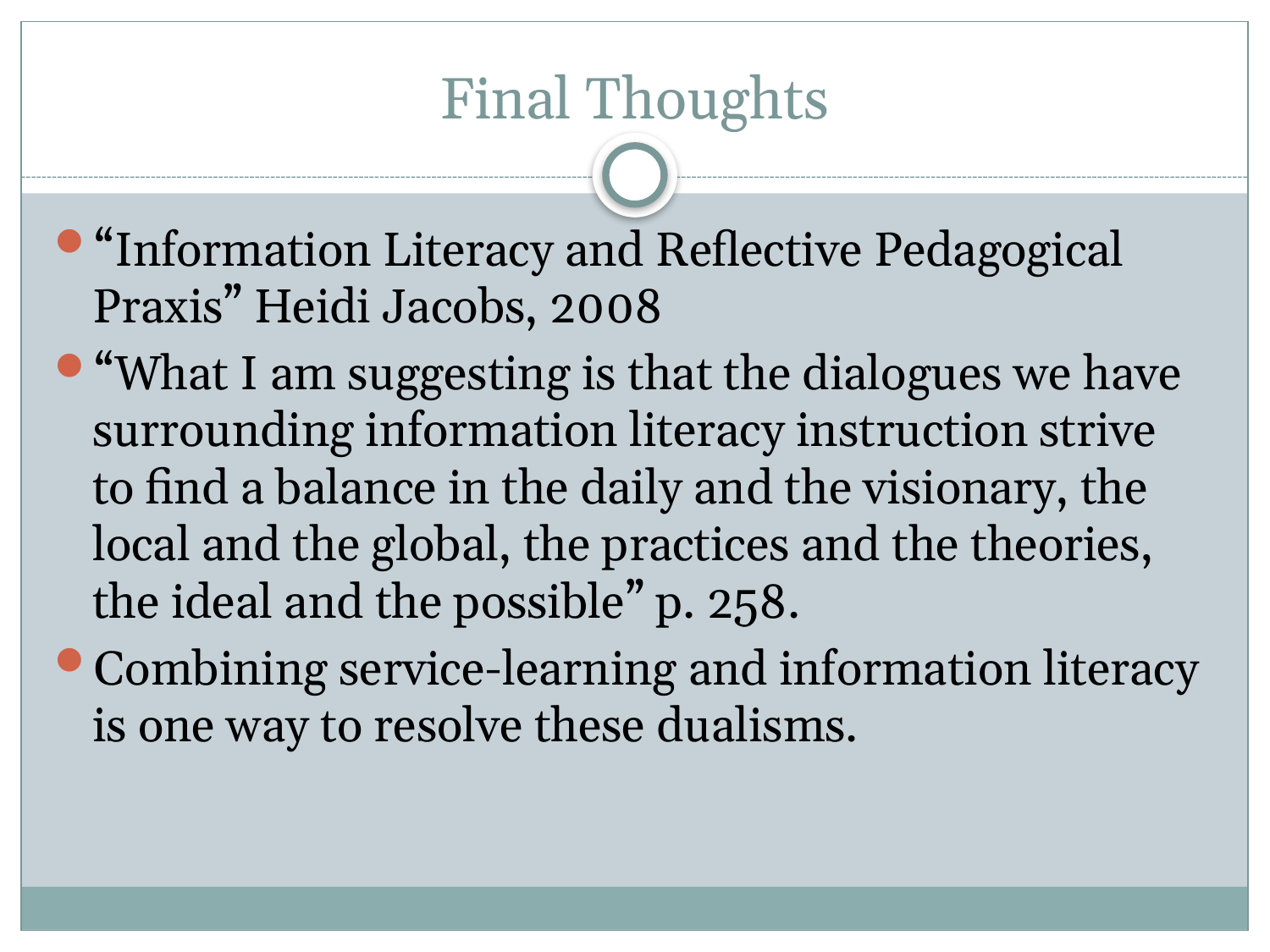

# Final Thoughts
“Information Literacy and Reflective Pedagogical Praxis” Heidi Jacobs, 2008
“What I am suggesting is that the dialogues we have surrounding information literacy instruction strive to find a balance in the daily and the visionary, the local and the global, the practices and the theories, the ideal and the possible” p. 258.
Combining service-learning and information literacy is one way to resolve these dualisms.